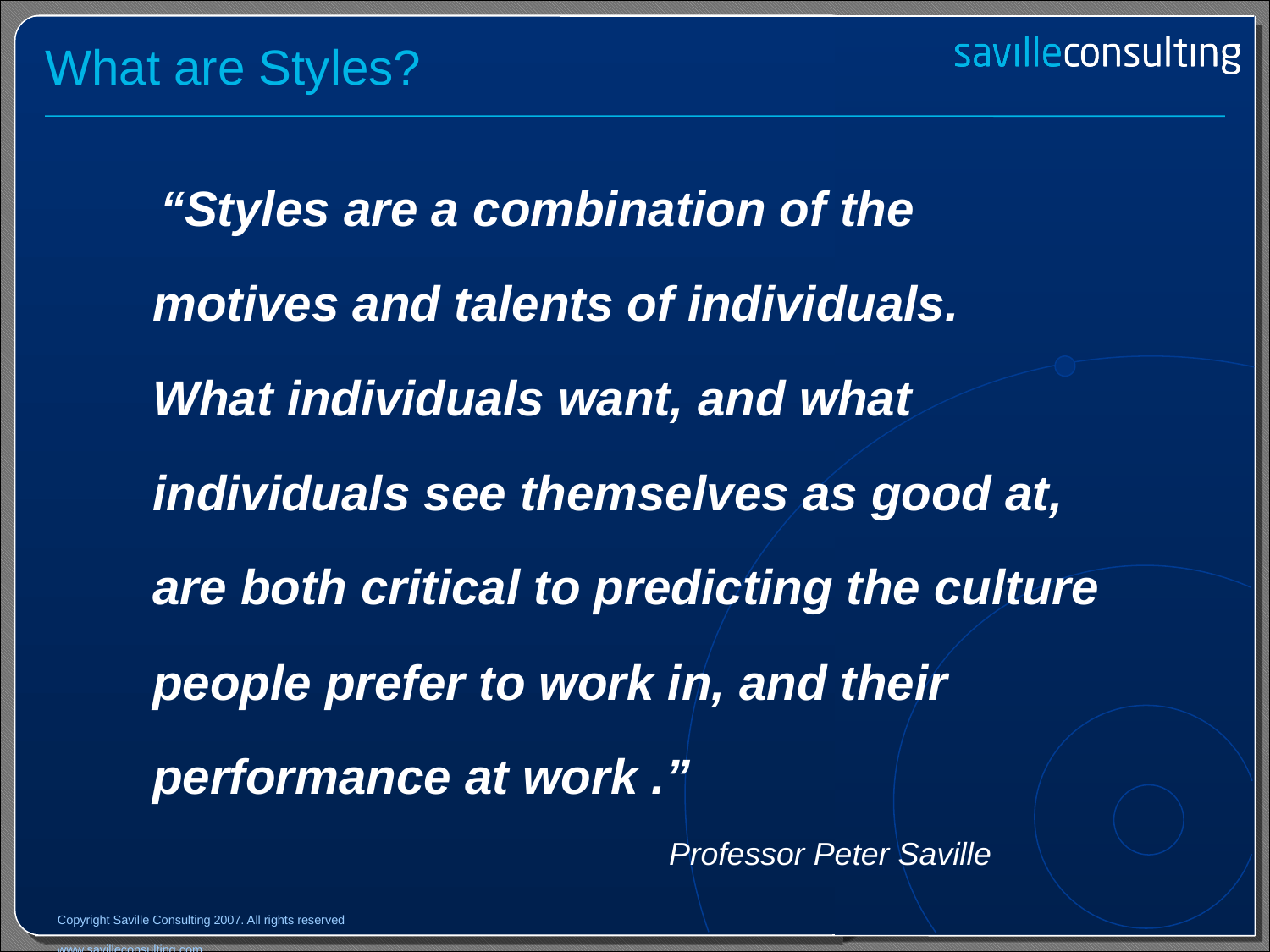

# What are Styles?
    “Styles are a combination of the motives and talents of individuals.  What individuals want, and what individuals see themselves as good at, are both critical to predicting the culture people prefer to work in, and their performance at work .”
                                                                        Professor Peter Saville